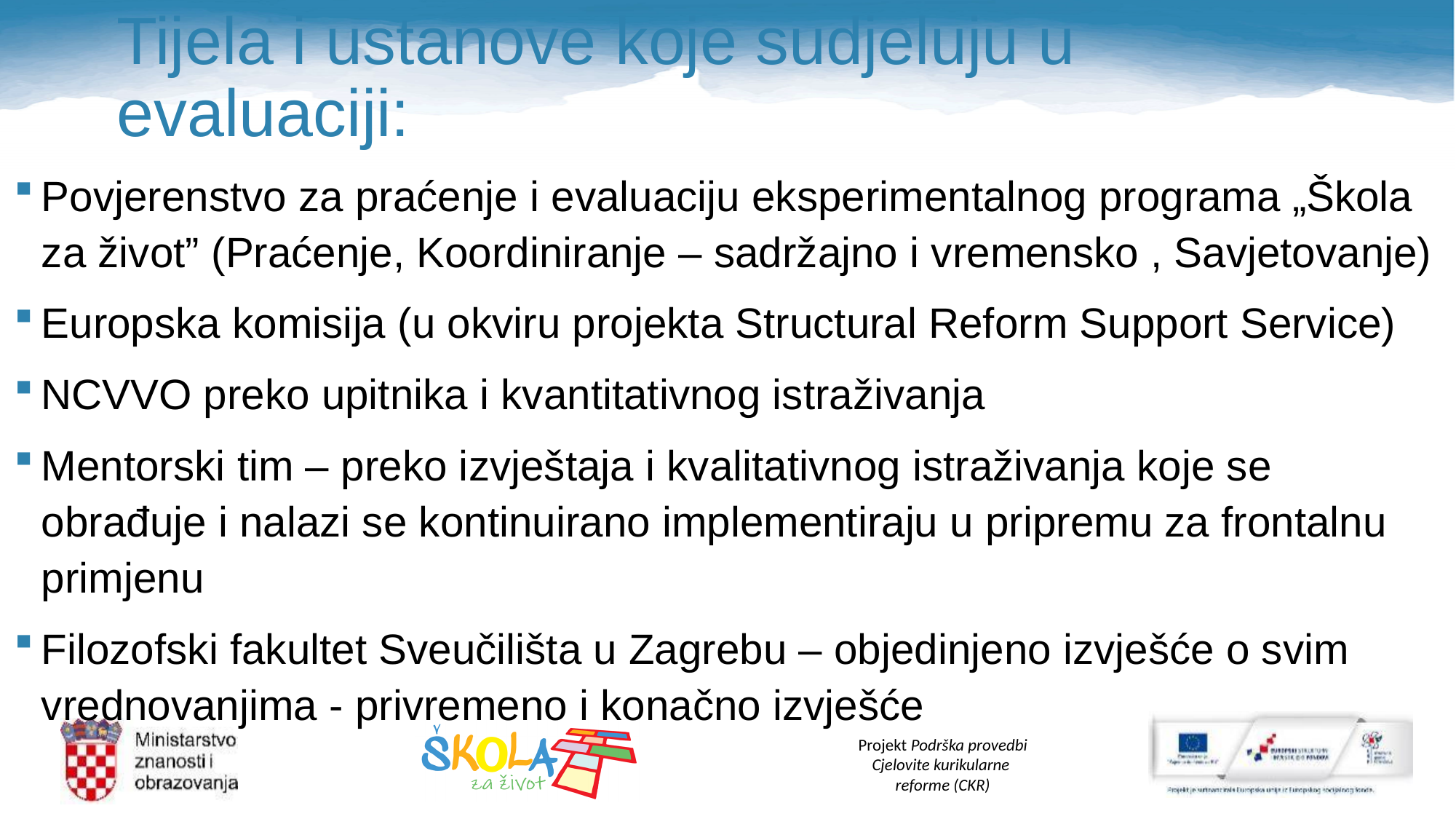

# Tijela i ustanove koje sudjeluju u evaluaciji:
Povjerenstvo za praćenje i evaluaciju eksperimentalnog programa „Škola za život” (Praćenje, Koordiniranje – sadržajno i vremensko , Savjetovanje)
Europska komisija (u okviru projekta Structural Reform Support Service)
NCVVO preko upitnika i kvantitativnog istraživanja
Mentorski tim – preko izvještaja i kvalitativnog istraživanja koje se obrađuje i nalazi se kontinuirano implementiraju u pripremu za frontalnu primjenu
Filozofski fakultet Sveučilišta u Zagrebu – objedinjeno izvješće o svim vrednovanjima - privremeno i konačno izvješće